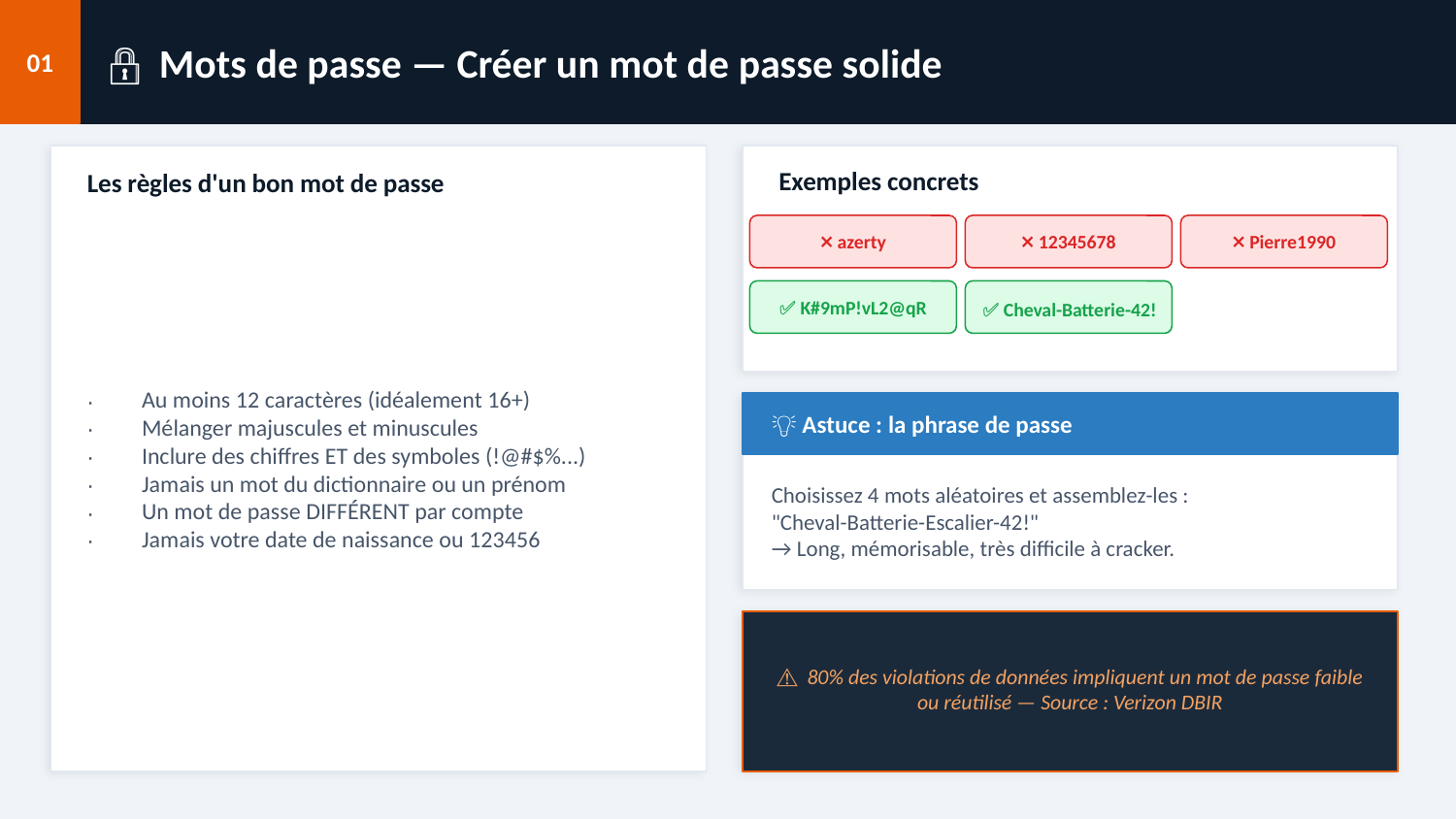

01
🔒  Mots de passe — Créer un mot de passe solide

Les règles d'un bon mot de passe
Exemples concrets

❌ azerty

❌ 12345678

❌ Pierre1990
Au moins 12 caractères (idéalement 16+)
Mélanger majuscules et minuscules
Inclure des chiffres ET des symboles (!@#$%...)
Jamais un mot du dictionnaire ou un prénom
Un mot de passe DIFFÉRENT par compte
Jamais votre date de naissance ou 123456

✅ K#9mP!vL2@qR

✅ Cheval-Batterie-42!

💡 Astuce : la phrase de passe
Choisissez 4 mots aléatoires et assemblez-les :
"Cheval-Batterie-Escalier-42!"
→ Long, mémorisable, très difficile à cracker.

⚠️  80% des violations de données impliquent un mot de passe faible ou réutilisé — Source : Verizon DBIR